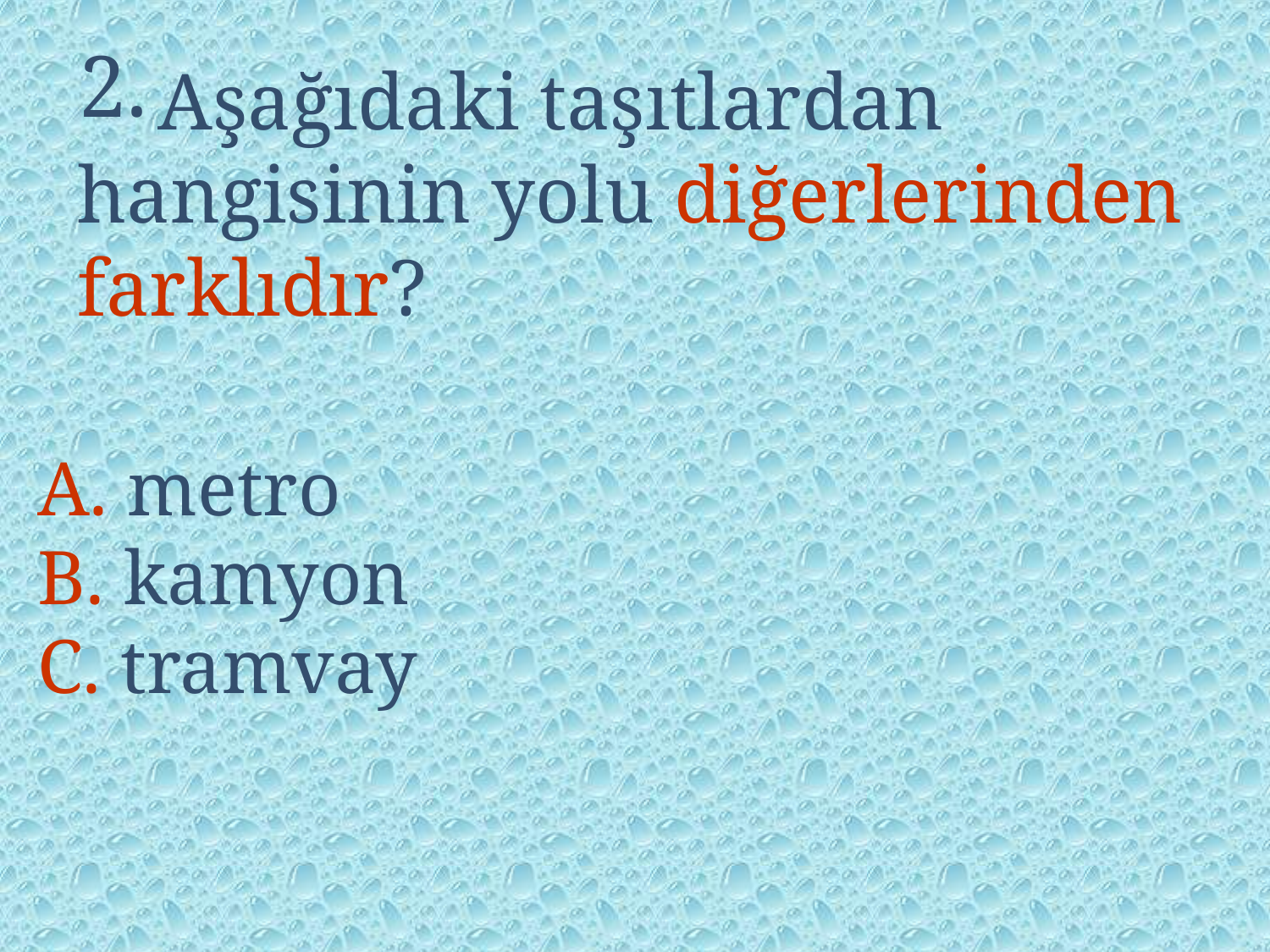

2.
    Aşağıdaki taşıtlardan hangisinin yolu diğerlerinden farklıdır?
A. metro
B. kamyon
C. tramvay